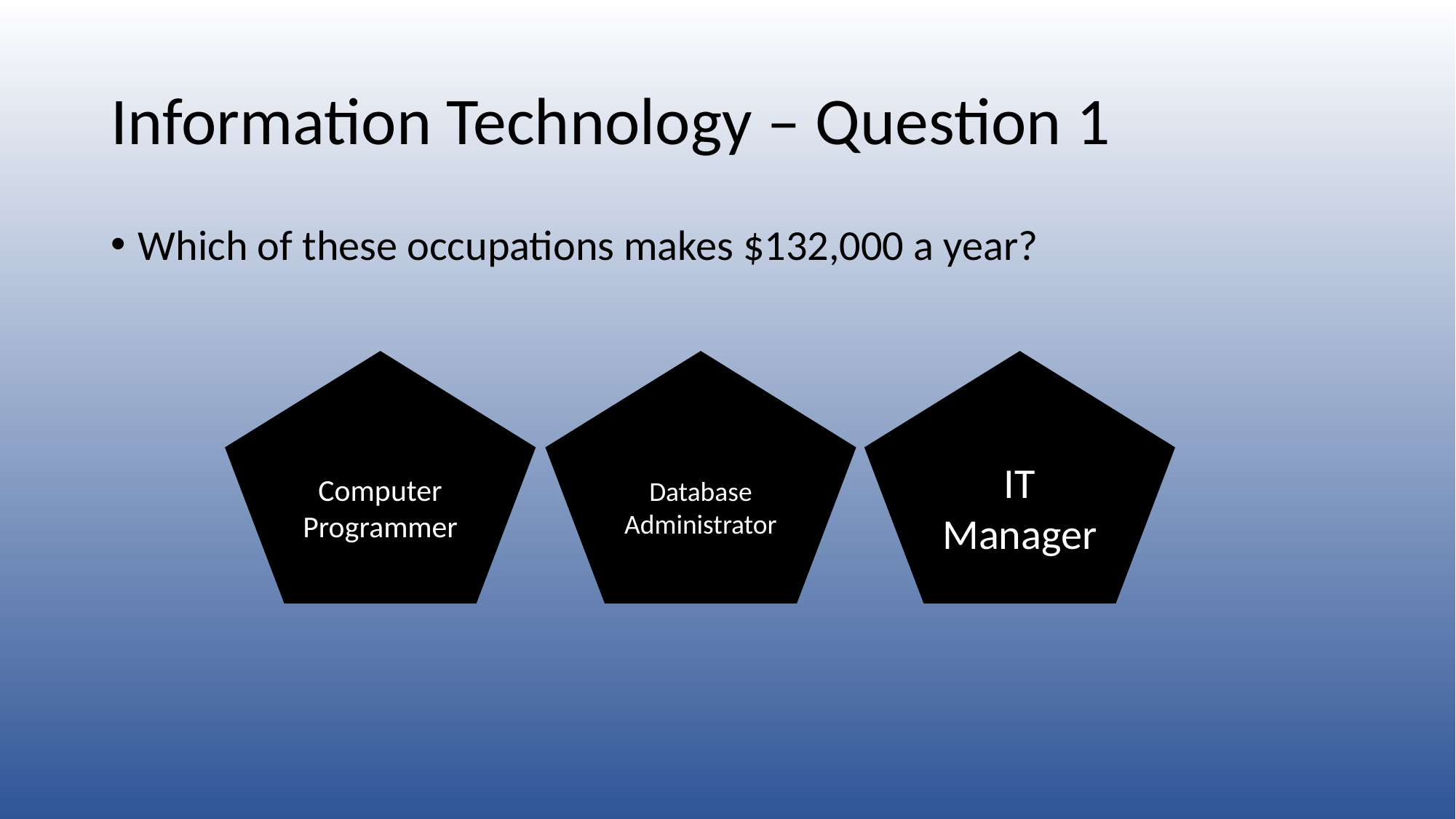

# Information Technology – Question 1
Which of these occupations makes $132,000 a year?
Computer Programmer
Database Administrator
IT Manager